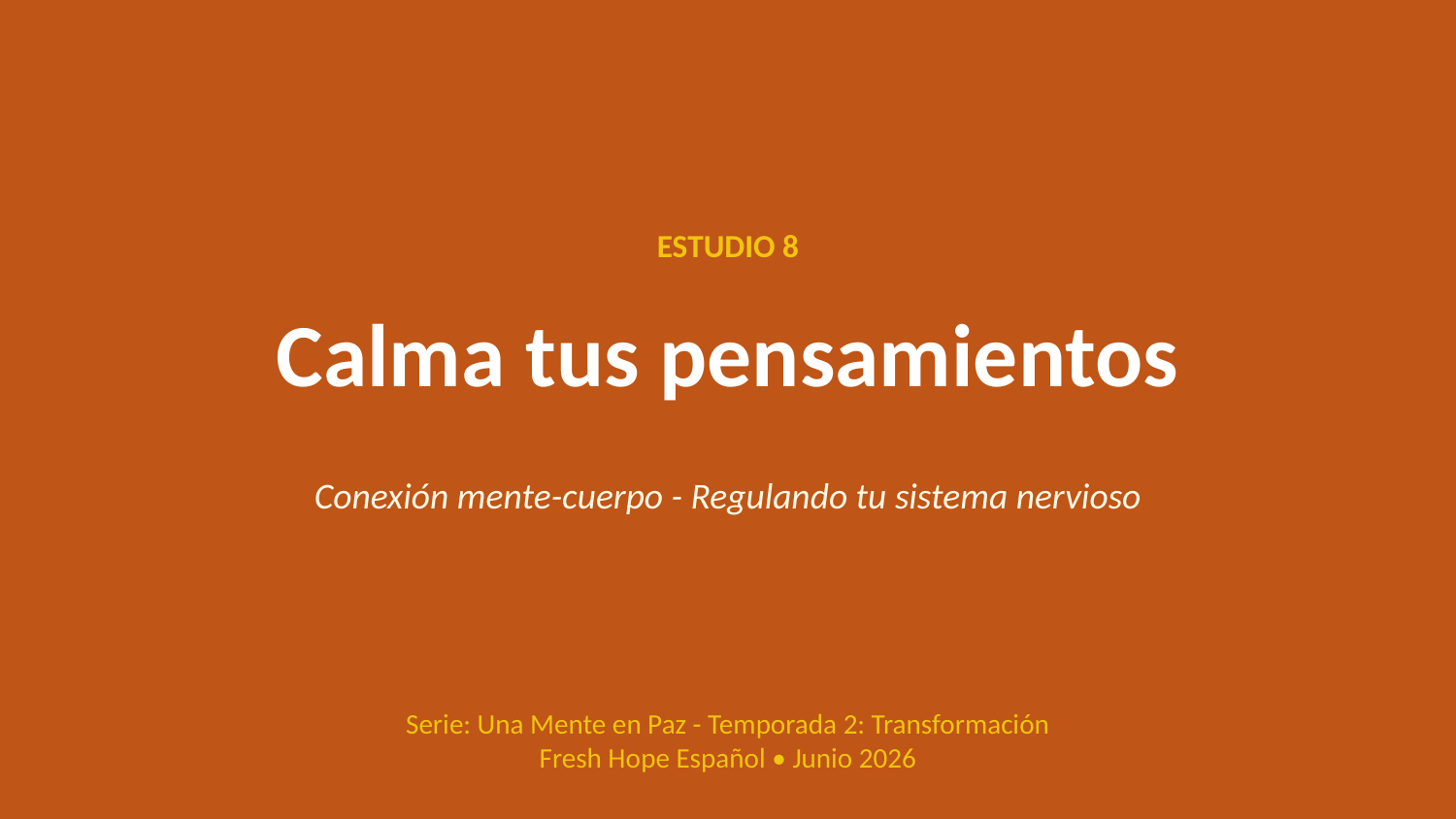

ESTUDIO 8
Calma tus pensamientos
Conexión mente-cuerpo - Regulando tu sistema nervioso
Serie: Una Mente en Paz - Temporada 2: Transformación
Fresh Hope Español • Junio 2026